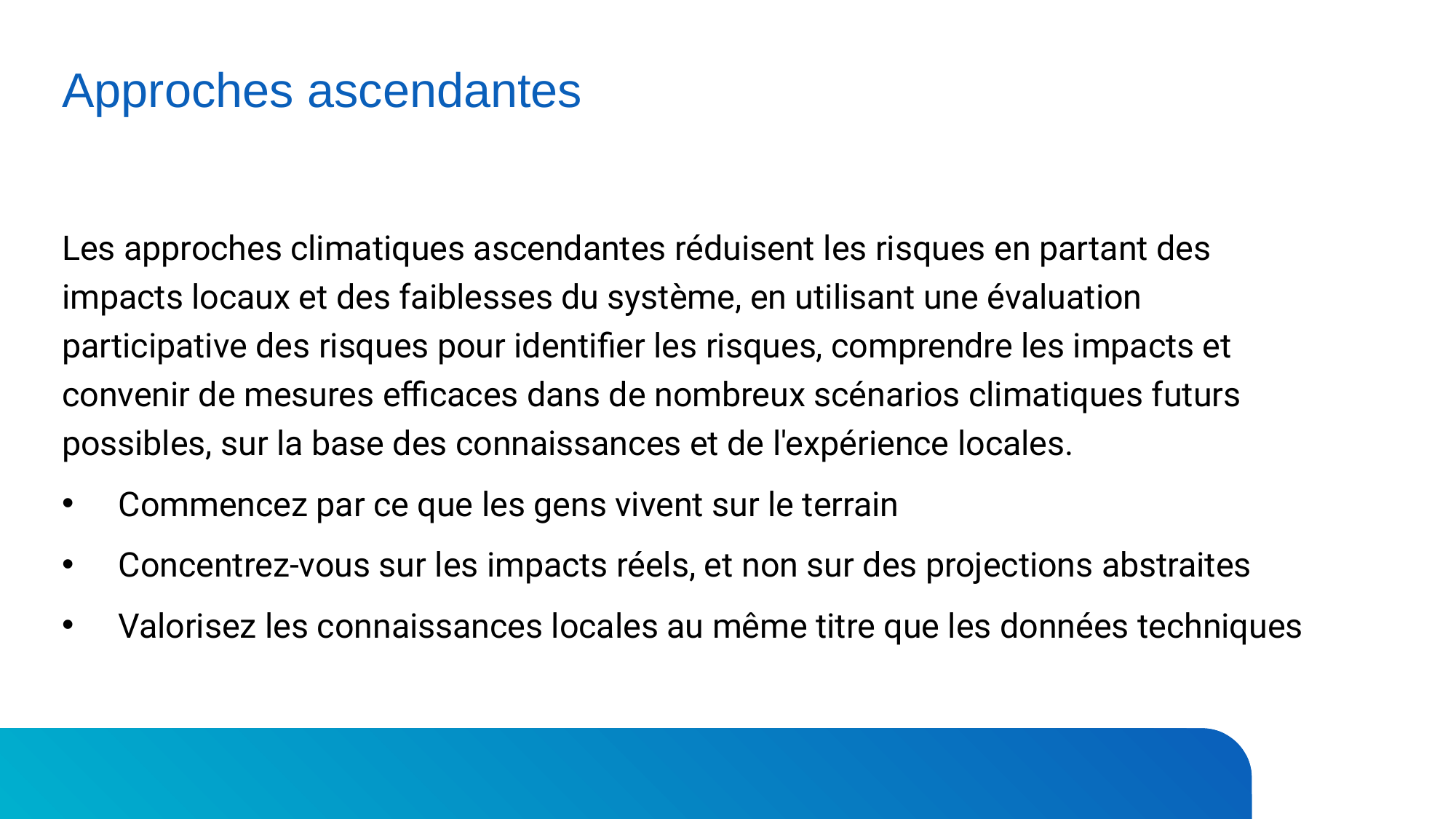

# Approches ascendantes
Les approches climatiques ascendantes réduisent les risques en partant des impacts locaux et des faiblesses du système, en utilisant une évaluation participative des risques pour identifier les risques, comprendre les impacts et convenir de mesures efficaces dans de nombreux scénarios climatiques futurs possibles, sur la base des connaissances et de l'expérience locales.
Commencez par ce que les gens vivent sur le terrain
Concentrez-vous sur les impacts réels, et non sur des projections abstraites
Valorisez les connaissances locales au même titre que les données techniques